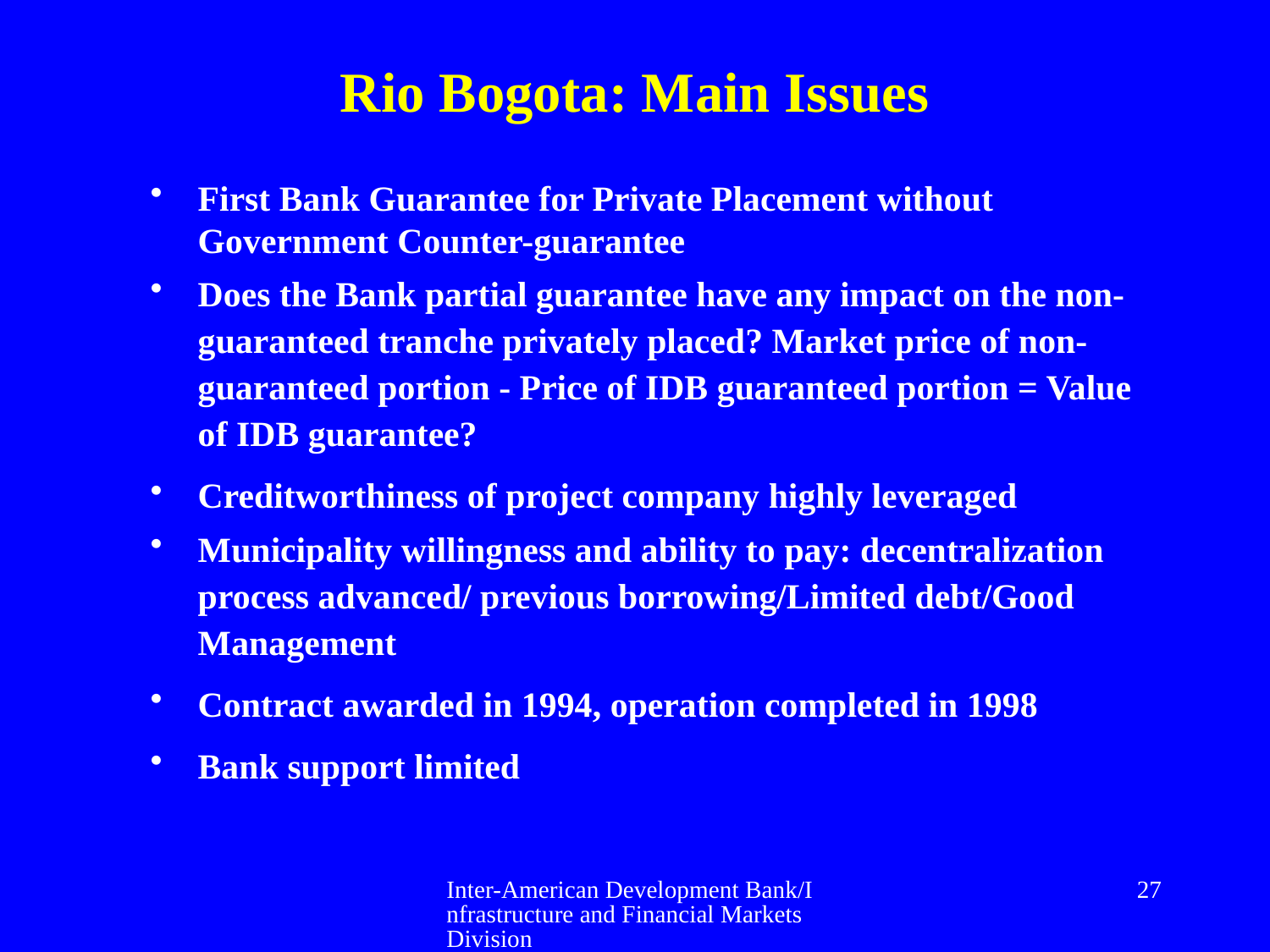

# Rio Bogota: Main Issues
First Bank Guarantee for Private Placement without Government Counter-guarantee
Does the Bank partial guarantee have any impact on the non-guaranteed tranche privately placed? Market price of non-guaranteed portion - Price of IDB guaranteed portion = Value of IDB guarantee?
Creditworthiness of project company highly leveraged
Municipality willingness and ability to pay: decentralization process advanced/ previous borrowing/Limited debt/Good Management
Contract awarded in 1994, operation completed in 1998
Bank support limited
Inter-American Development Bank/Infrastructure and Financial Markets Division
27